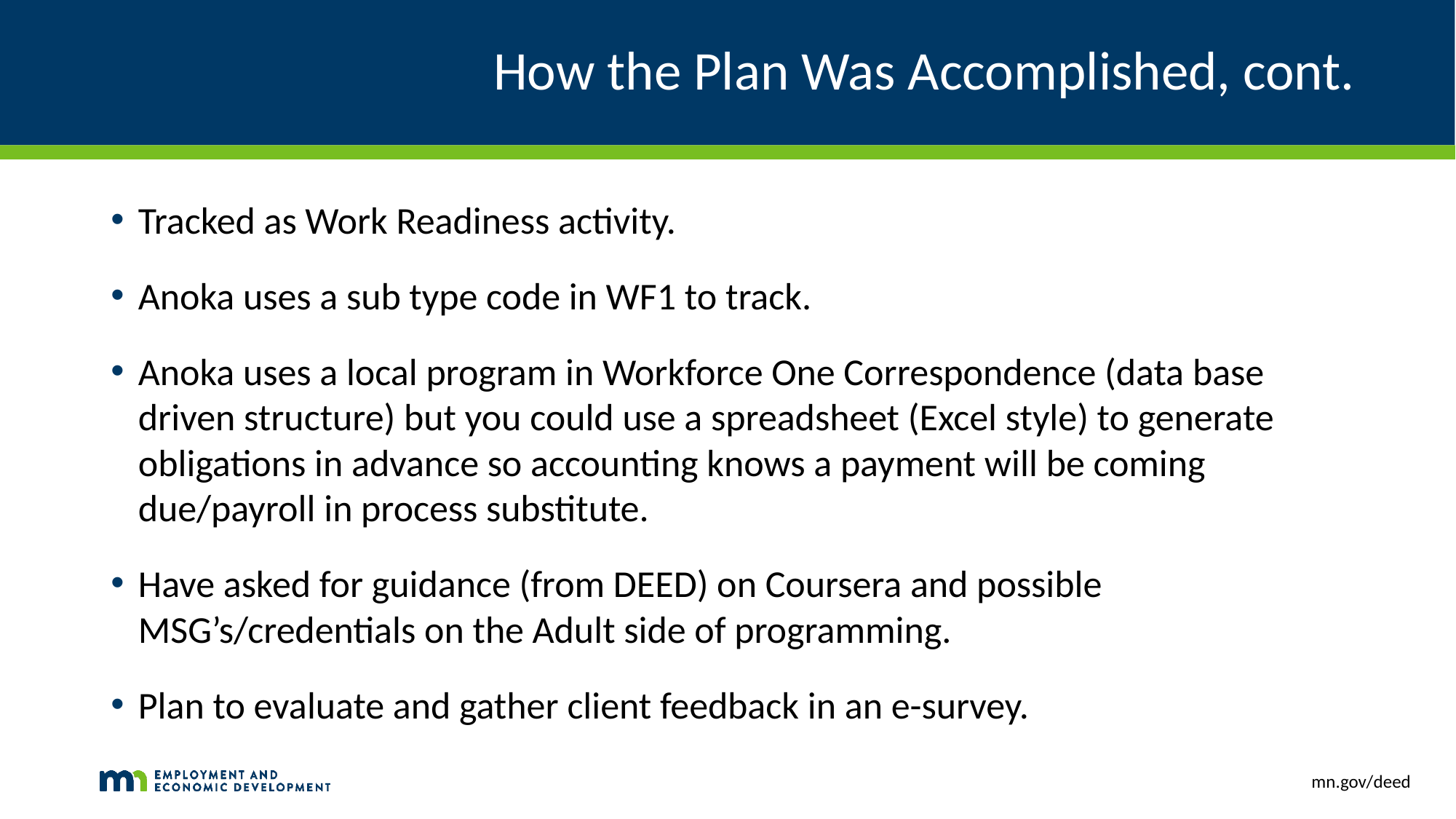

# How the Plan Was Accomplished, cont.
Tracked as Work Readiness activity.
Anoka uses a sub type code in WF1 to track.
Anoka uses a local program in Workforce One Correspondence (data base driven structure) but you could use a spreadsheet (Excel style) to generate obligations in advance so accounting knows a payment will be coming due/payroll in process substitute.
Have asked for guidance (from DEED) on Coursera and possible MSG’s/credentials on the Adult side of programming.
Plan to evaluate and gather client feedback in an e-survey.

mn.gov/deed